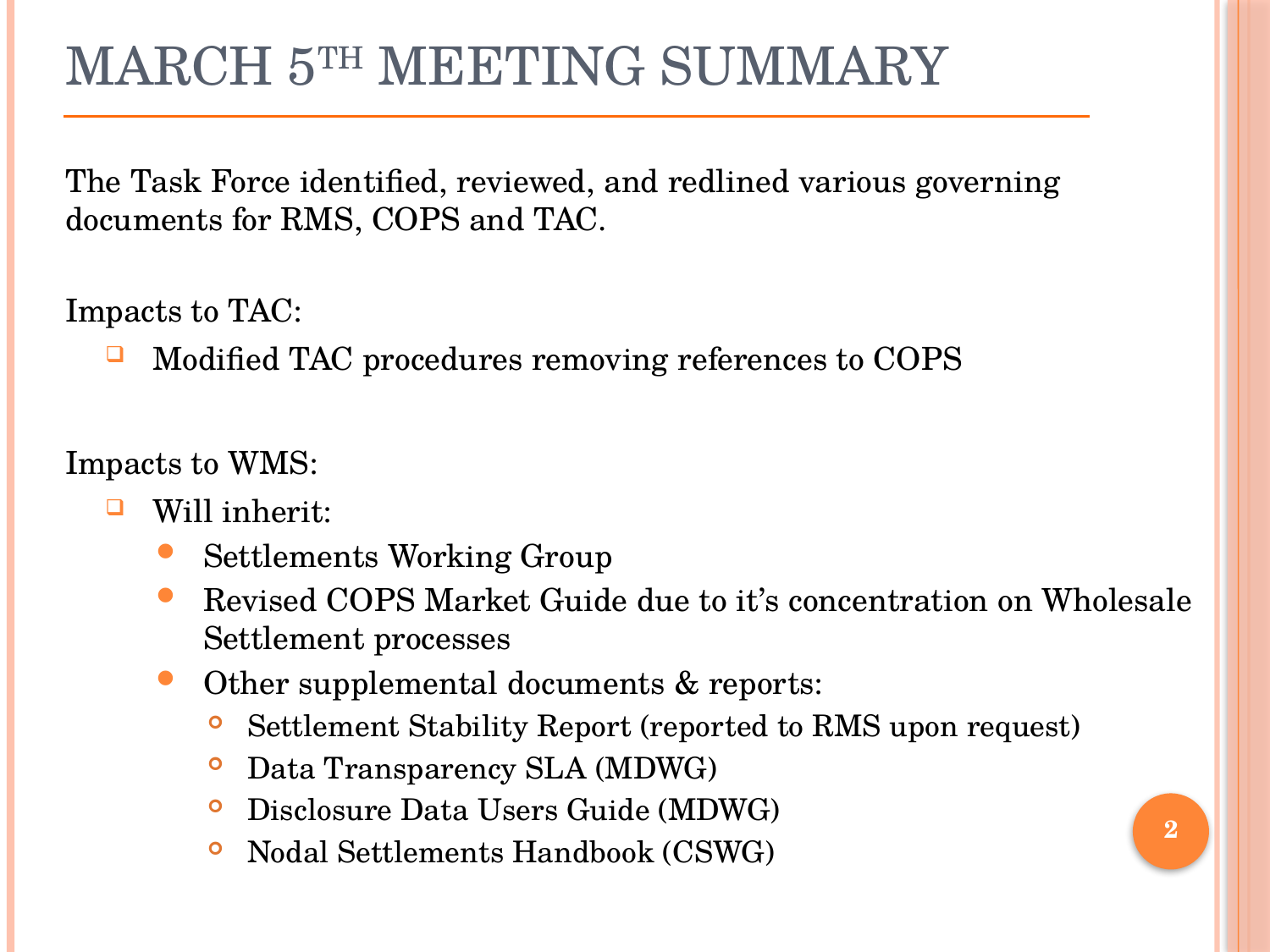

# March 5th meeting summary

The Task Force identified, reviewed, and redlined various governing documents for RMS, COPS and TAC.

Impacts to TAC:
Modified TAC procedures removing references to COPS

Impacts to WMS:
Will inherit:
Settlements Working Group
Revised COPS Market Guide due to it’s concentration on Wholesale Settlement processes
Other supplemental documents & reports:
Settlement Stability Report (reported to RMS upon request)
Data Transparency SLA (MDWG)
Disclosure Data Users Guide (MDWG)
Nodal Settlements Handbook (CSWG)
2